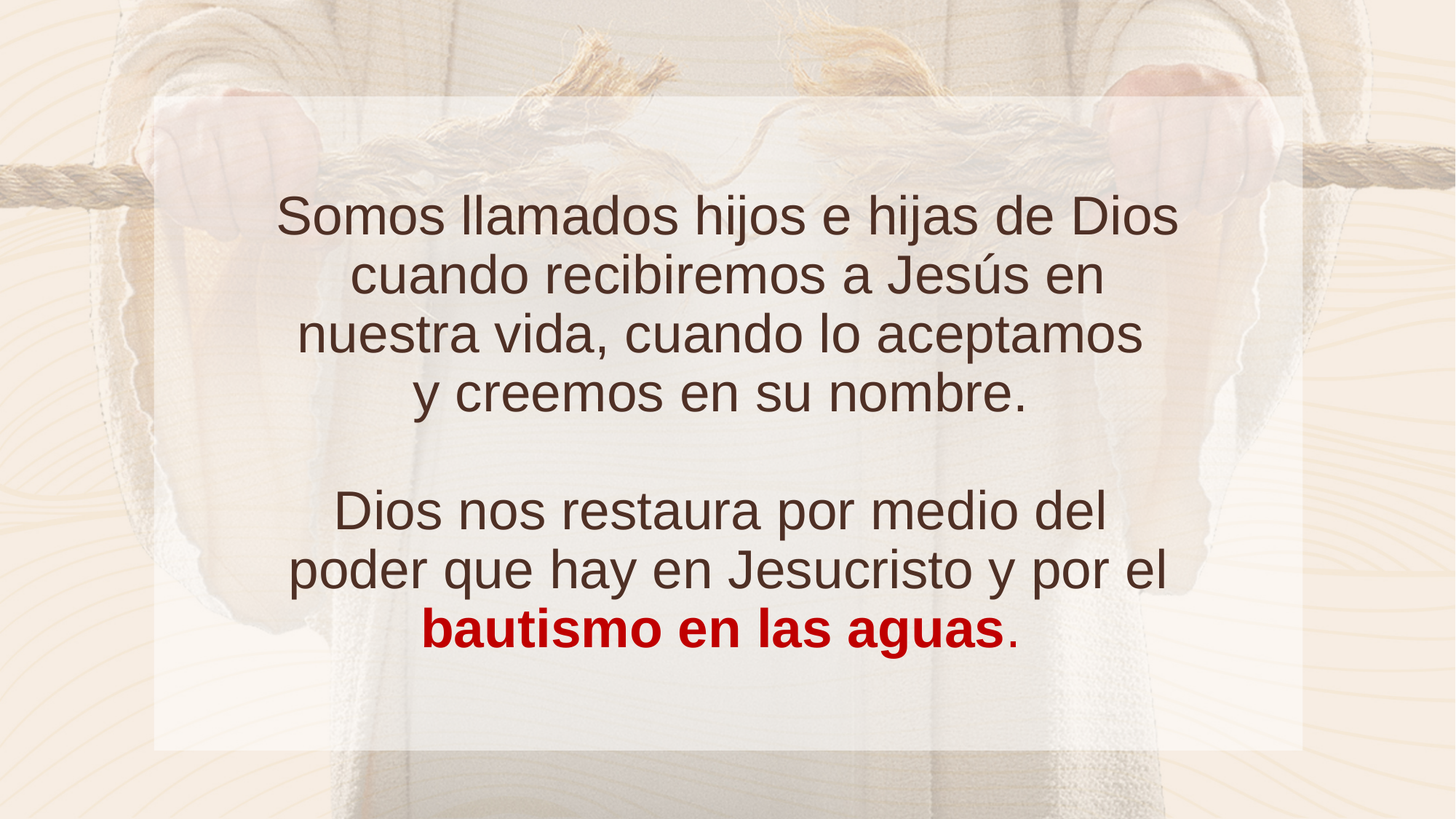

Somos llamados hijos e hijas de Dios cuando recibiremos a Jesús en nuestra vida, cuando lo aceptamos
y creemos en su nombre.

Dios nos restaura por medio del
poder que hay en Jesucristo y por el bautismo en las aguas.